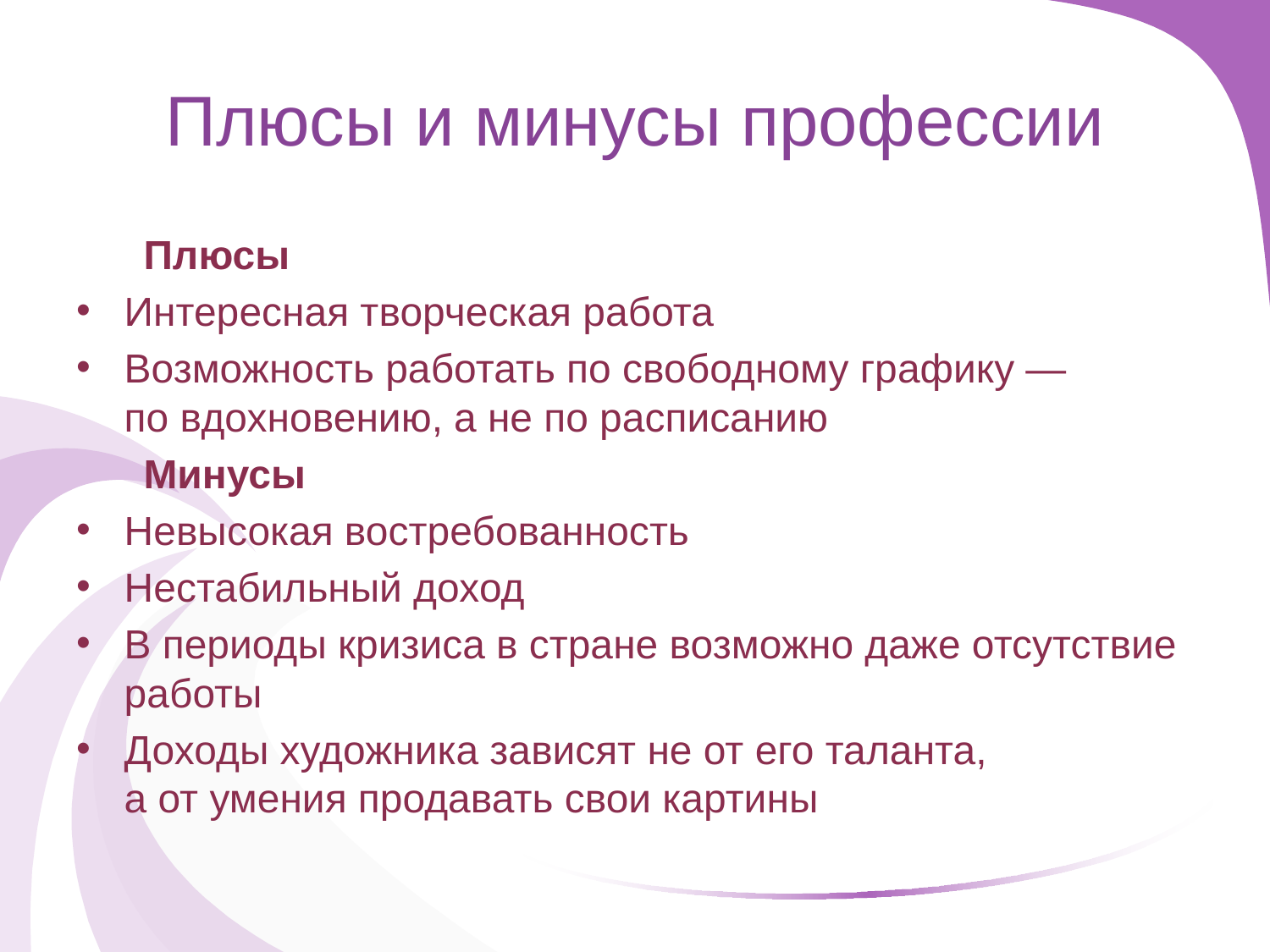

# Плюсы и минусы профессии
      Плюсы
Интересная творческая работа
Возможность работать по свободному графику — по вдохновению, а не по расписанию
      Минусы
Невысокая востребованность
Нестабильный доход
В периоды кризиса в стране возможно даже отсутствие работы
Доходы художника зависят не от его таланта, а от умения продавать свои картины